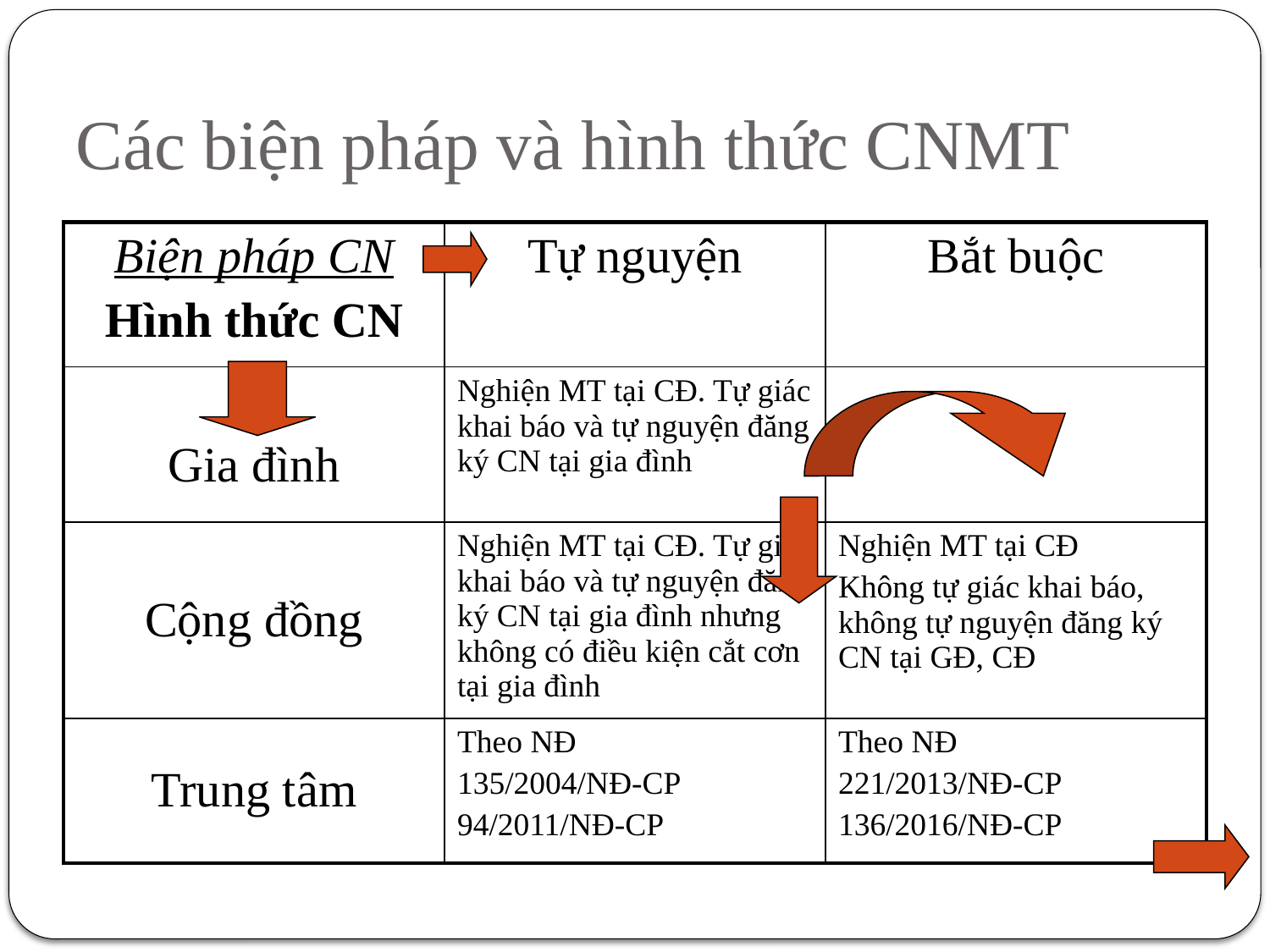

# Các biện pháp và hình thức CNMT
| Biện pháp CN Hình thức CN | Tự nguyện | Bắt buộc |
| --- | --- | --- |
| Gia đình | Nghiện MT tại CĐ. Tự giác khai báo và tự nguyện đăng ký CN tại gia đình |  |
| Cộng đồng | Nghiện MT tại CĐ. Tự giác khai báo và tự nguyện đăng ký CN tại gia đình nhưng không có điều kiện cắt cơn tại gia đình | Nghiện MT tại CĐ Không tự giác khai báo, không tự nguyện đăng ký CN tại GĐ, CĐ |
| Trung tâm | Theo NĐ 135/2004/NĐ-CP 94/2011/NĐ-CP | Theo NĐ 221/2013/NĐ-CP 136/2016/NĐ-CP |